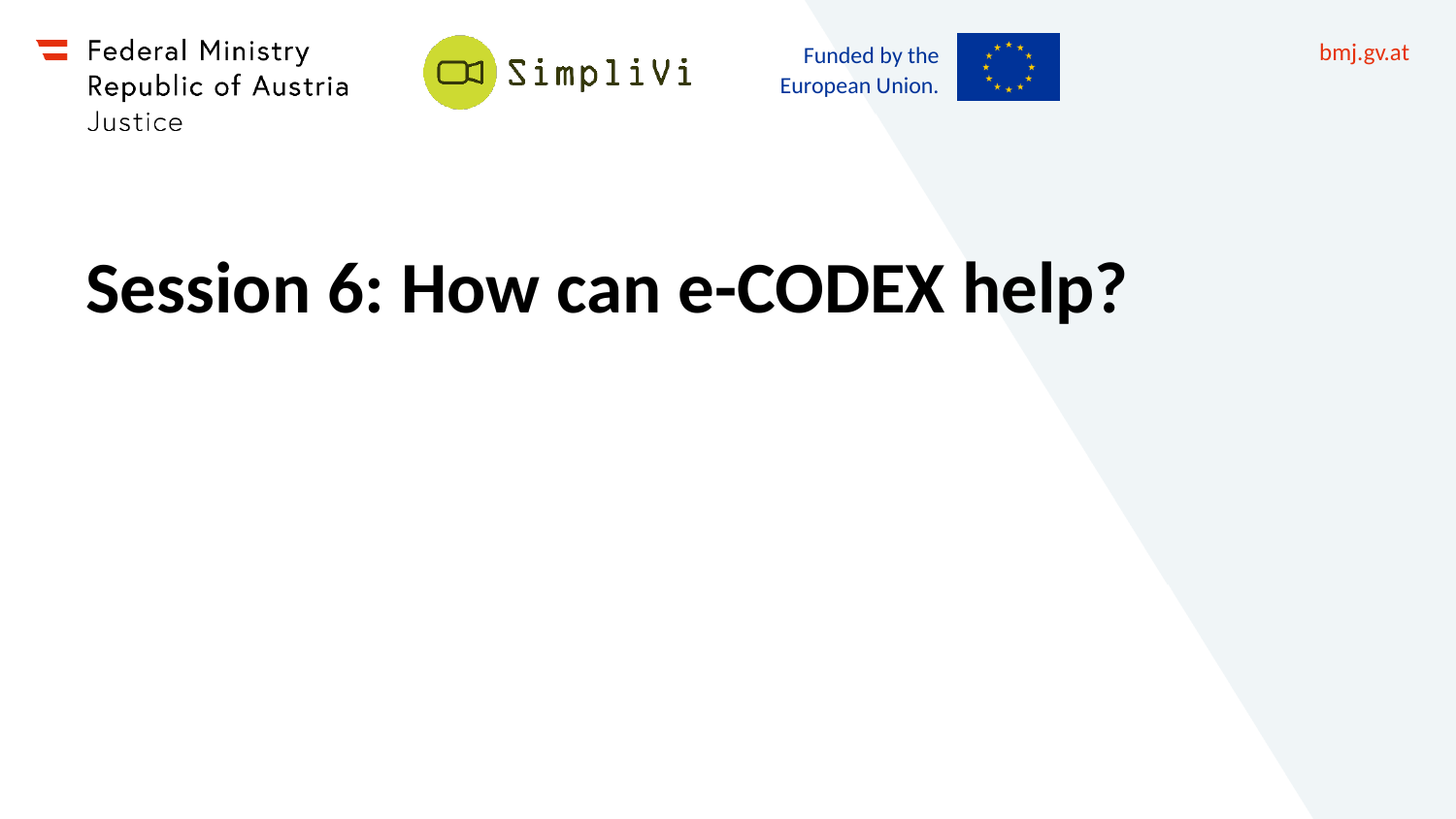

# Session 6: How can e-CODEX help?